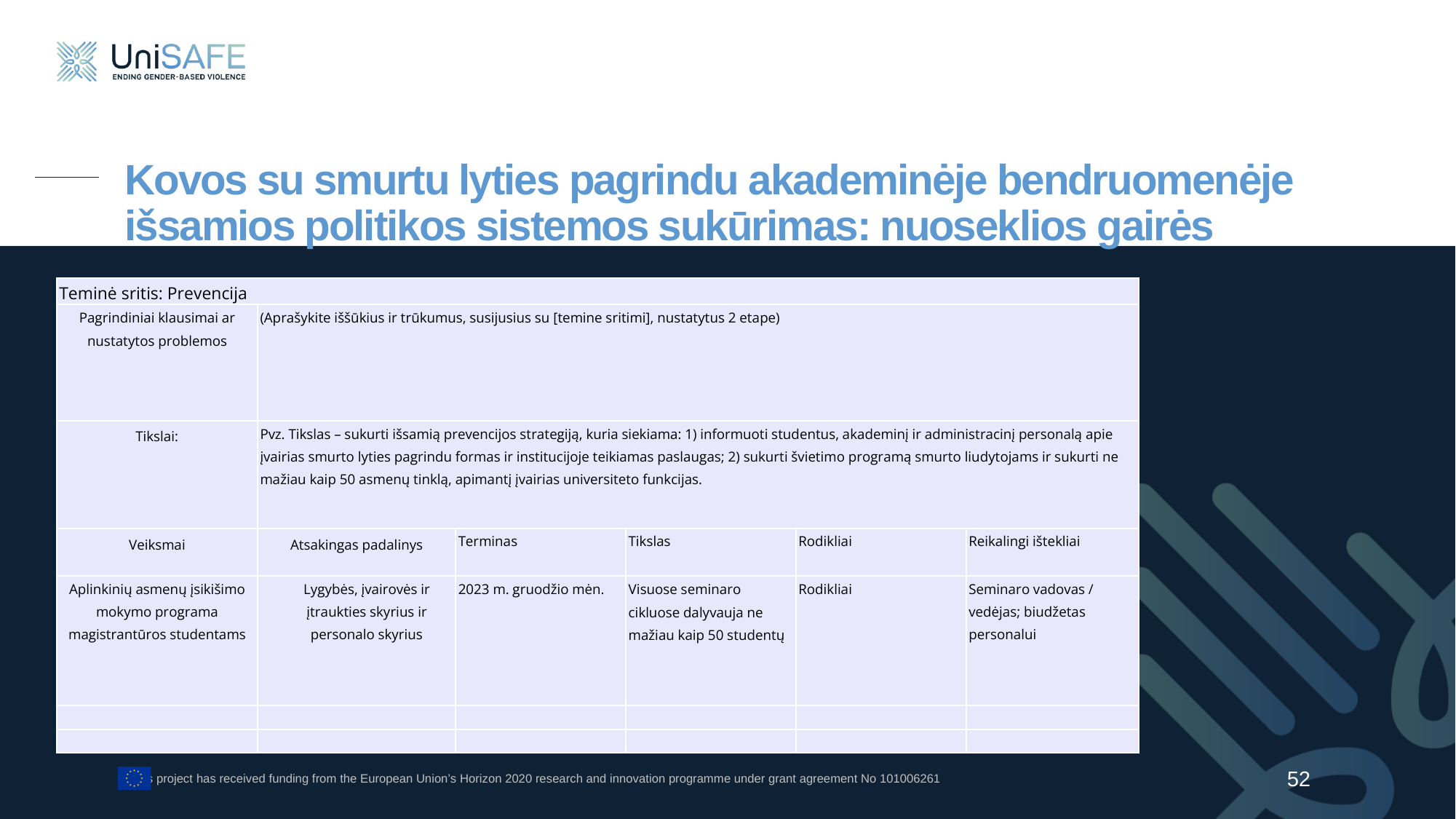

# Kovos su smurtu lyties pagrindu akademinėje bendruomenėje išsamios politikos sistemos sukūrimas: nuoseklios gairės
| Teminė sritis: Prevencija |  |  |  |  |  |
| --- | --- | --- | --- | --- | --- |
| Pagrindiniai klausimai ar nustatytos problemos | (Aprašykite iššūkius ir trūkumus, susijusius su [temine sritimi], nustatytus 2 etape) |  |  |  |  |
| Tikslai: | Pvz. Tikslas – sukurti išsamią prevencijos strategiją, kuria siekiama: 1) informuoti studentus, akademinį ir administracinį personalą apie įvairias smurto lyties pagrindu formas ir institucijoje teikiamas paslaugas; 2) sukurti švietimo programą smurto liudytojams ir sukurti ne mažiau kaip 50 asmenų tinklą, apimantį įvairias universiteto funkcijas. |  |  |  |  |
| Veiksmai | Atsakingas padalinys | Terminas | Tikslas | Rodikliai | Reikalingi ištekliai |
| Aplinkinių asmenų įsikišimo mokymo programa magistrantūros studentams | Lygybės, įvairovės ir įtraukties skyrius ir personalo skyrius | 2023 m. gruodžio mėn. | Visuose seminaro cikluose dalyvauja ne mažiau kaip 50 studentų | Rodikliai | Seminaro vadovas / vedėjas; biudžetas personalui |
|  |  |  |  |  |  |
|  |  |  |  |  |  |